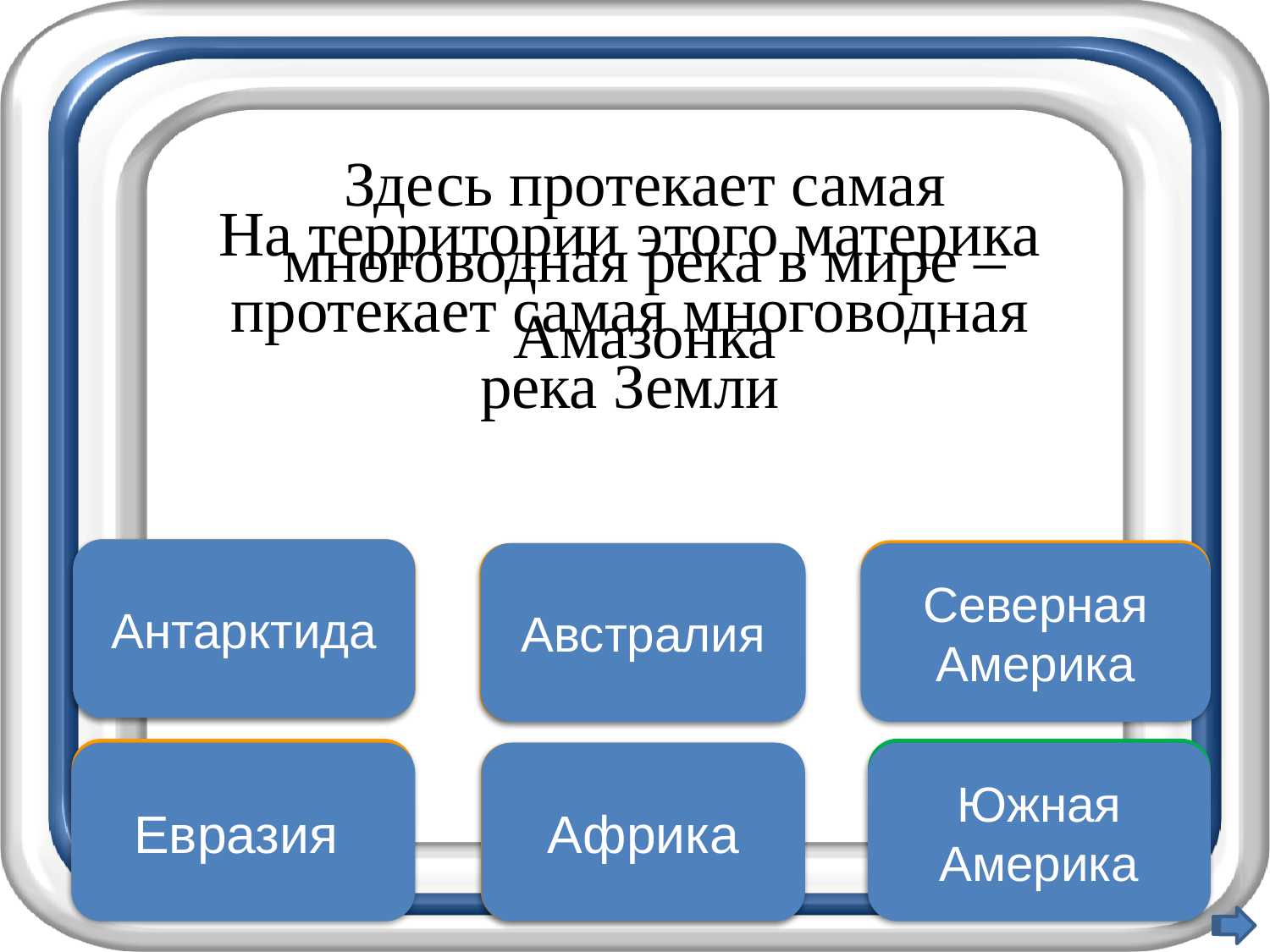

Здесь протекает самая многоводная река в мире – Амазонка
На территории этого материка протекает самая многоводная река Земли
Антарктида

Подумай хорошо

Подумай хорошо
Подумай еще
Австралия

Северная Америка
Правильно
Увы, неверно
Евразия
Южная Америка

Неверно
Африка